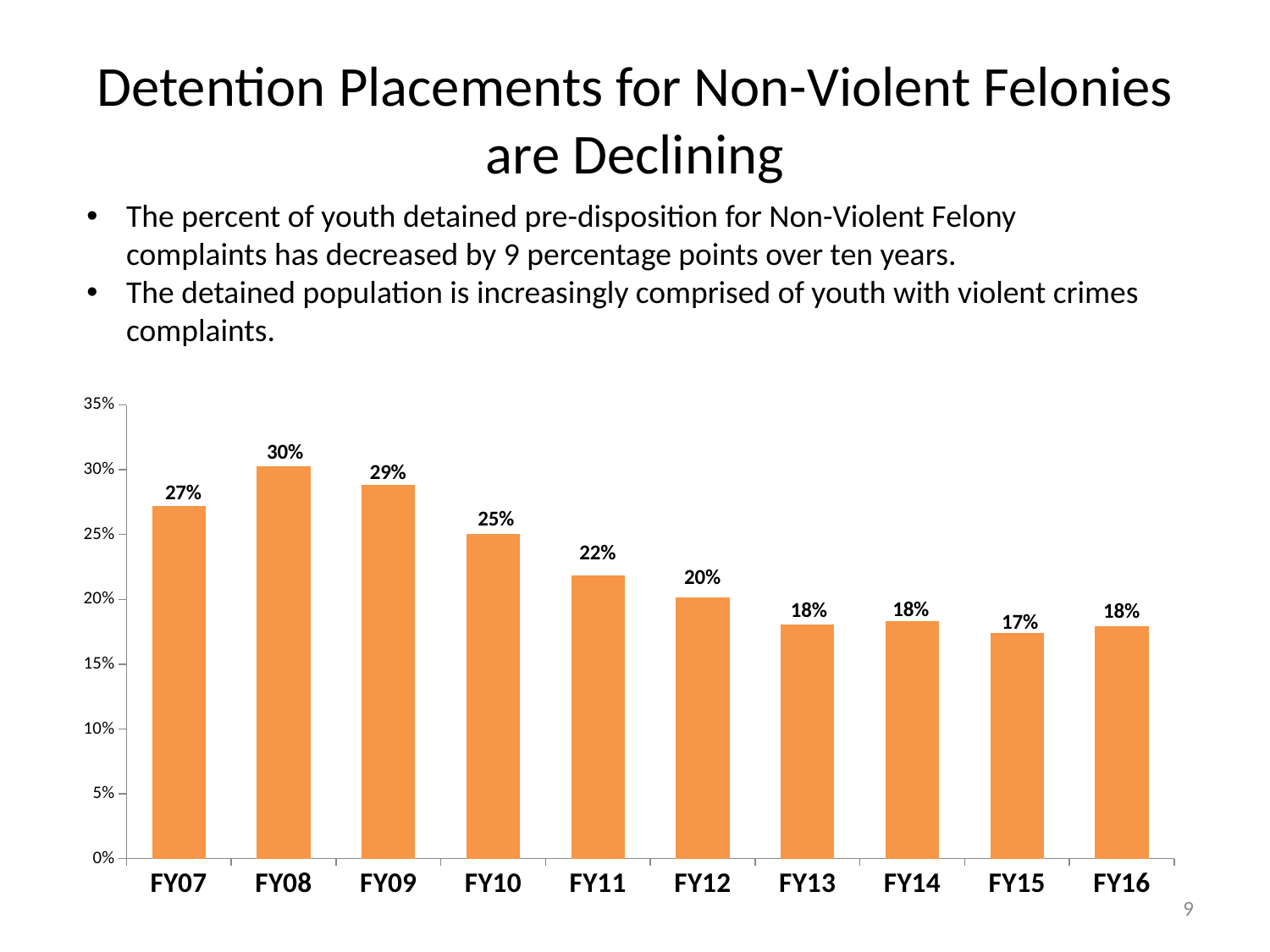

# Detention Placements for Non-Violent Felonies are Declining
The percent of youth detained pre-disposition for Non-Violent Felony complaints has decreased by 9 percentage points over ten years.
The detained population is increasingly comprised of youth with violent crimes complaints.

### Chart

| Category | Non-Violent Felony |
|---|---|
| FY16 | 0.17936117936117937 |
| FY15 | 0.17398330191220038 |
| FY14 | 0.18337912087912087 |
| FY13 | 0.18046861026649974 |
| FY12 | 0.20165837479270315 |
| FY11 | 0.21869313482216707 |
| FY10 | 0.25066627183891027 |
| FY09 | 0.2880221219618687 |
| FY08 | 0.3027018775759426 |
| FY07 | 0.2718331354926234 |
9